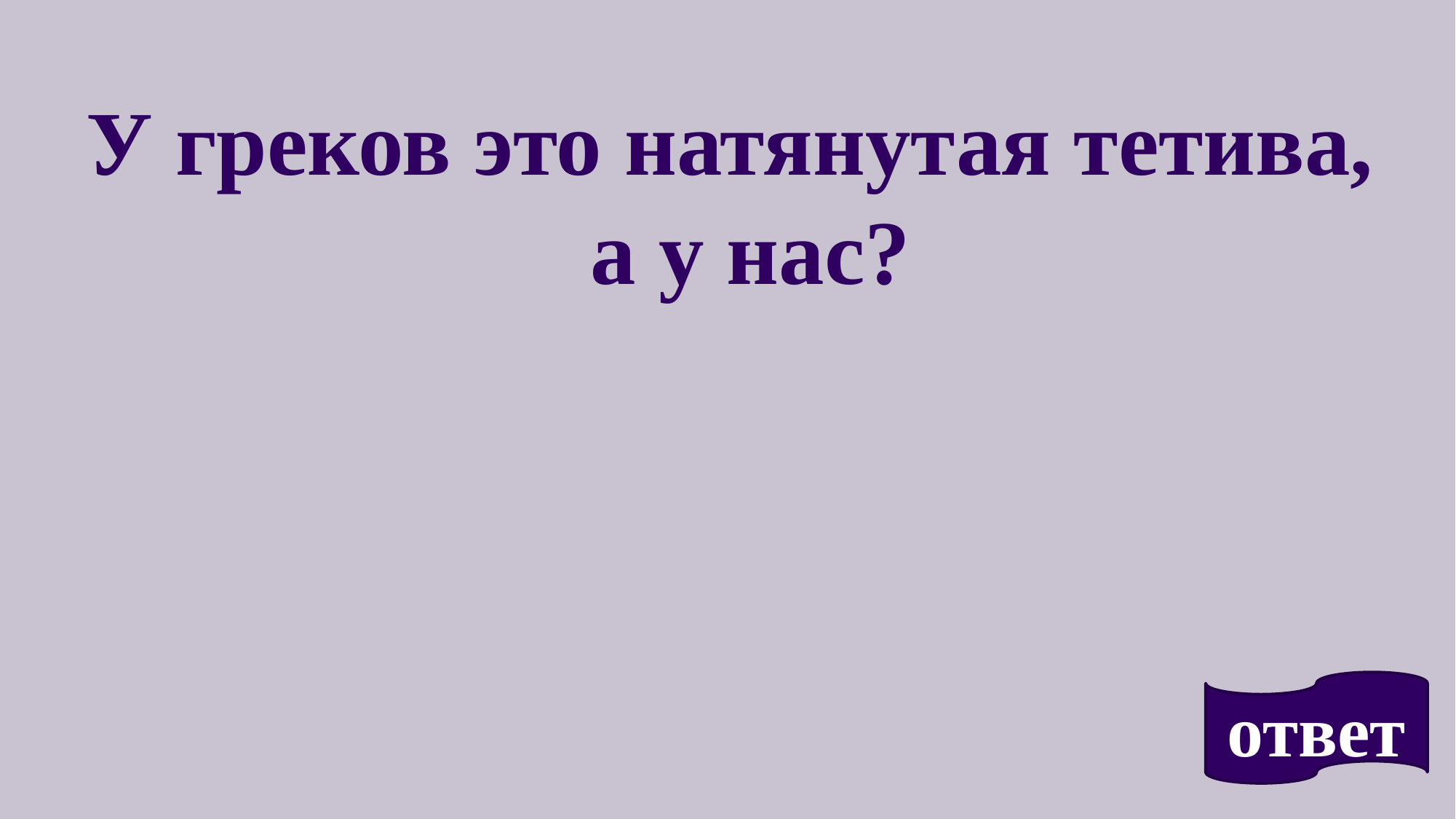

У греков это натянутая тетива, а у нас?
ответ